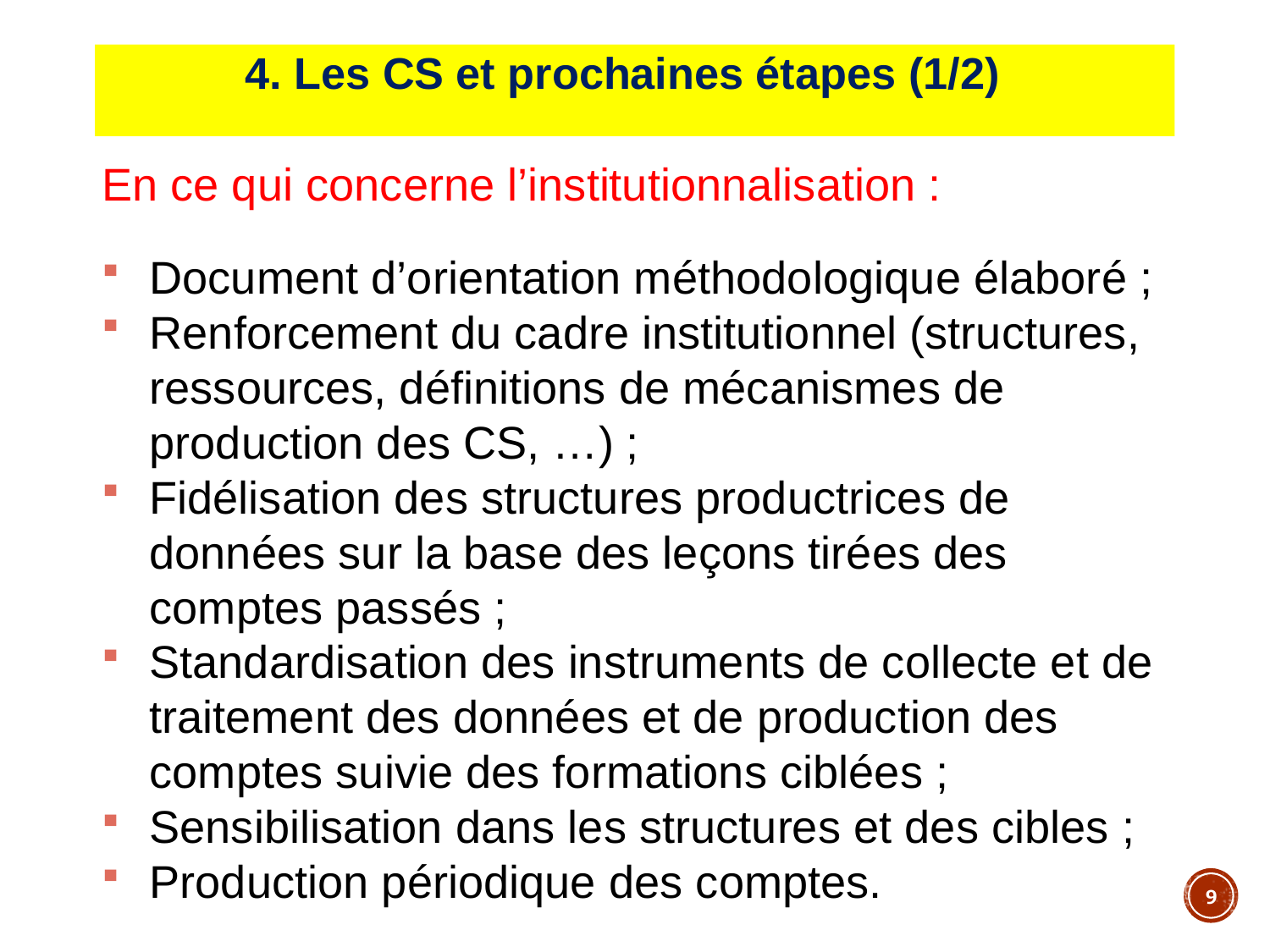

# 4. Les CS et prochaines étapes (1/2)
En ce qui concerne l’institutionnalisation :

Document d’orientation méthodologique élaboré ;
Renforcement du cadre institutionnel (structures, ressources, définitions de mécanismes de production des CS, …) ;
Fidélisation des structures productrices de données sur la base des leçons tirées des comptes passés ;
Standardisation des instruments de collecte et de traitement des données et de production des comptes suivie des formations ciblées ;
Sensibilisation dans les structures et des cibles ;
Production périodique des comptes.

9